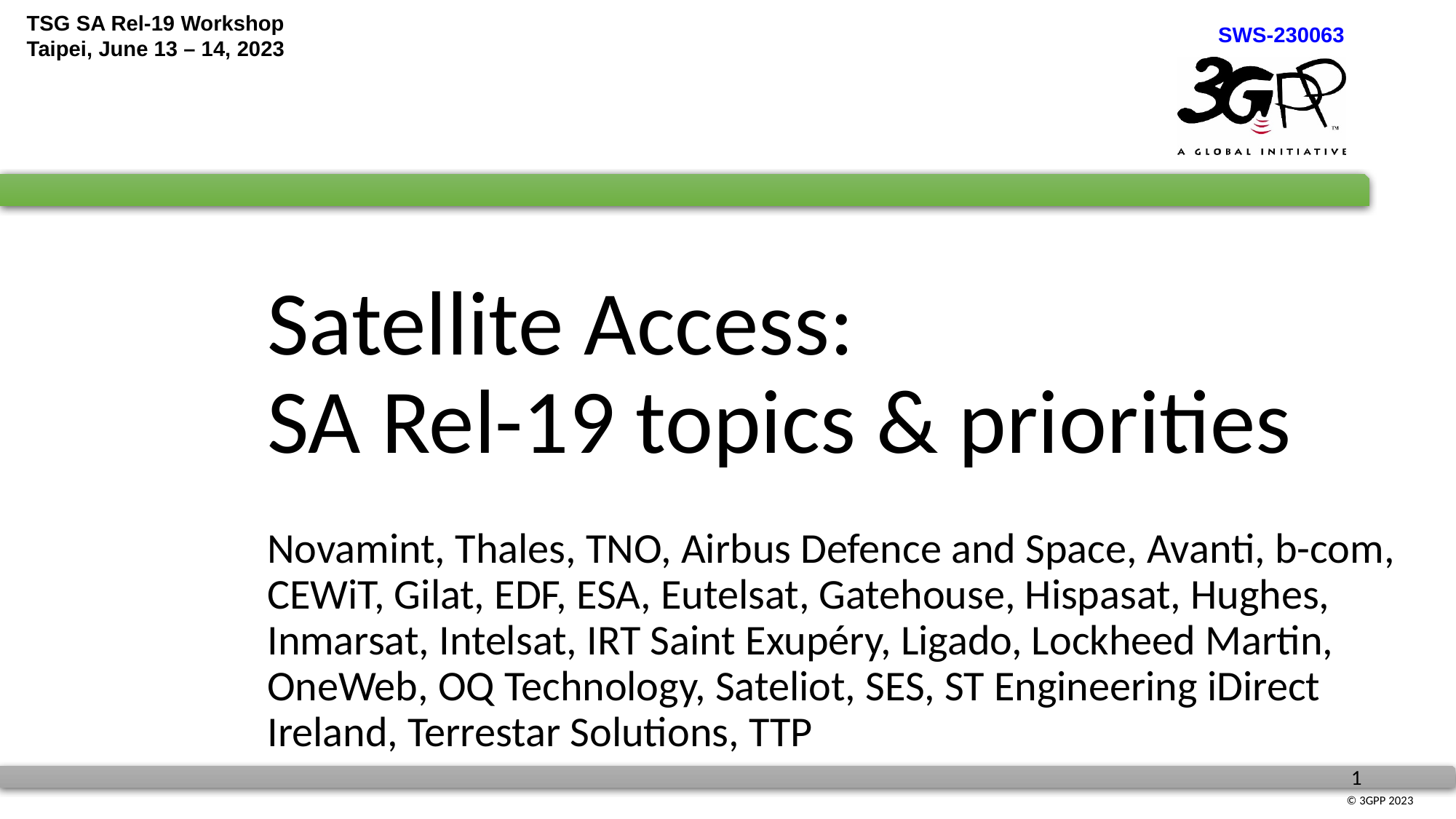

# Satellite Access: SA Rel-19 topics & priorities
Novamint, Thales, TNO, Airbus Defence and Space, Avanti, b-com, CEWiT, Gilat, EDF, ESA, Eutelsat, Gatehouse, Hispasat, Hughes, Inmarsat, Intelsat, IRT Saint Exupéry, Ligado, Lockheed Martin, OneWeb, OQ Technology, Sateliot, SES, ST Engineering iDirect Ireland, Terrestar Solutions, TTP